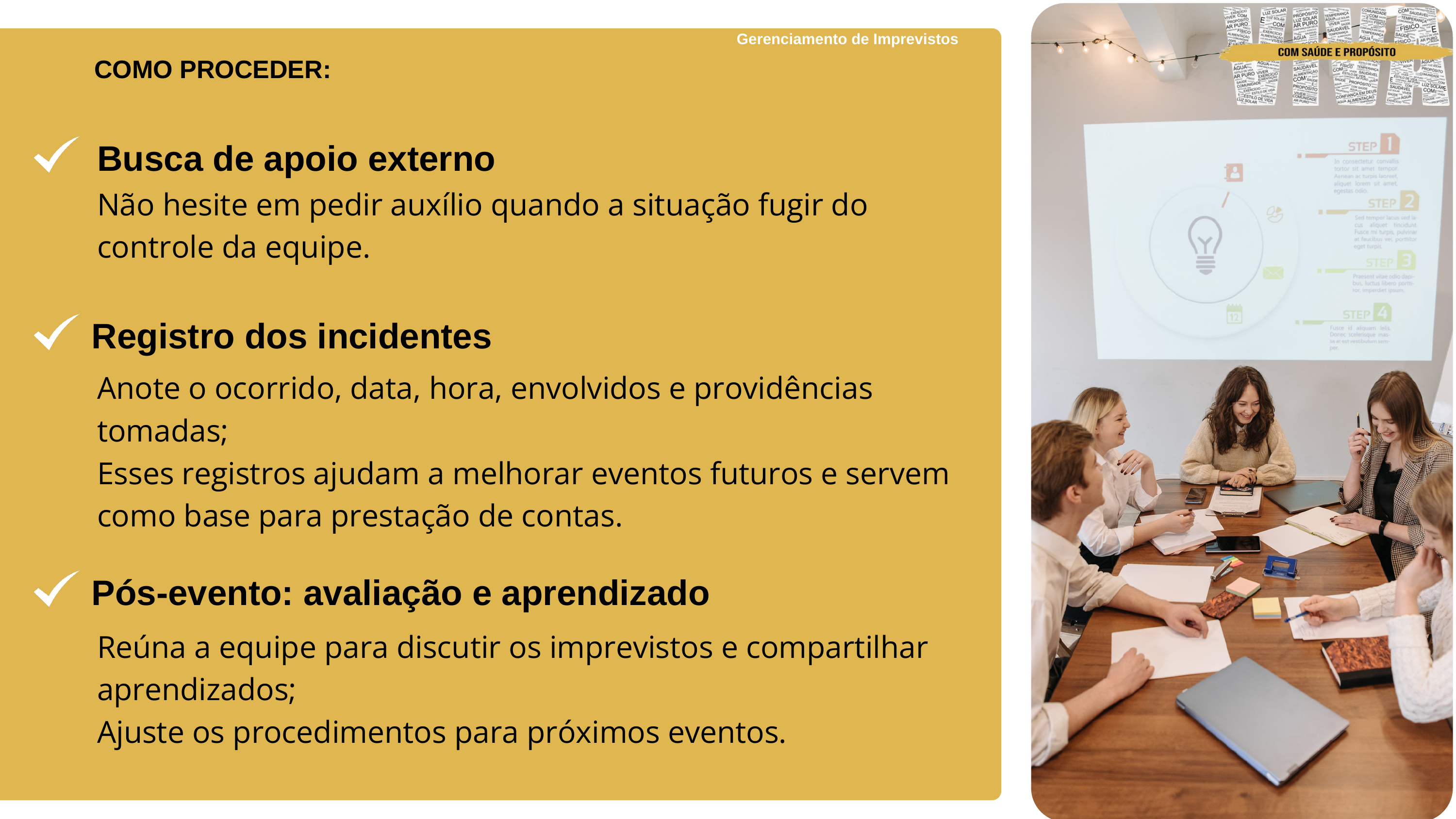

Gerenciamento de Imprevistos

 COMO PROCEDER:
Busca de apoio externo

Não hesite em pedir auxílio quando a situação fugir do controle da equipe.
Registro dos incidentes

Anote o ocorrido, data, hora, envolvidos e providências tomadas;
Esses registros ajudam a melhorar eventos futuros e servem como base para prestação de contas.
Pós-evento: avaliação e aprendizado

Reúna a equipe para discutir os imprevistos e compartilhar aprendizados;
Ajuste os procedimentos para próximos eventos.